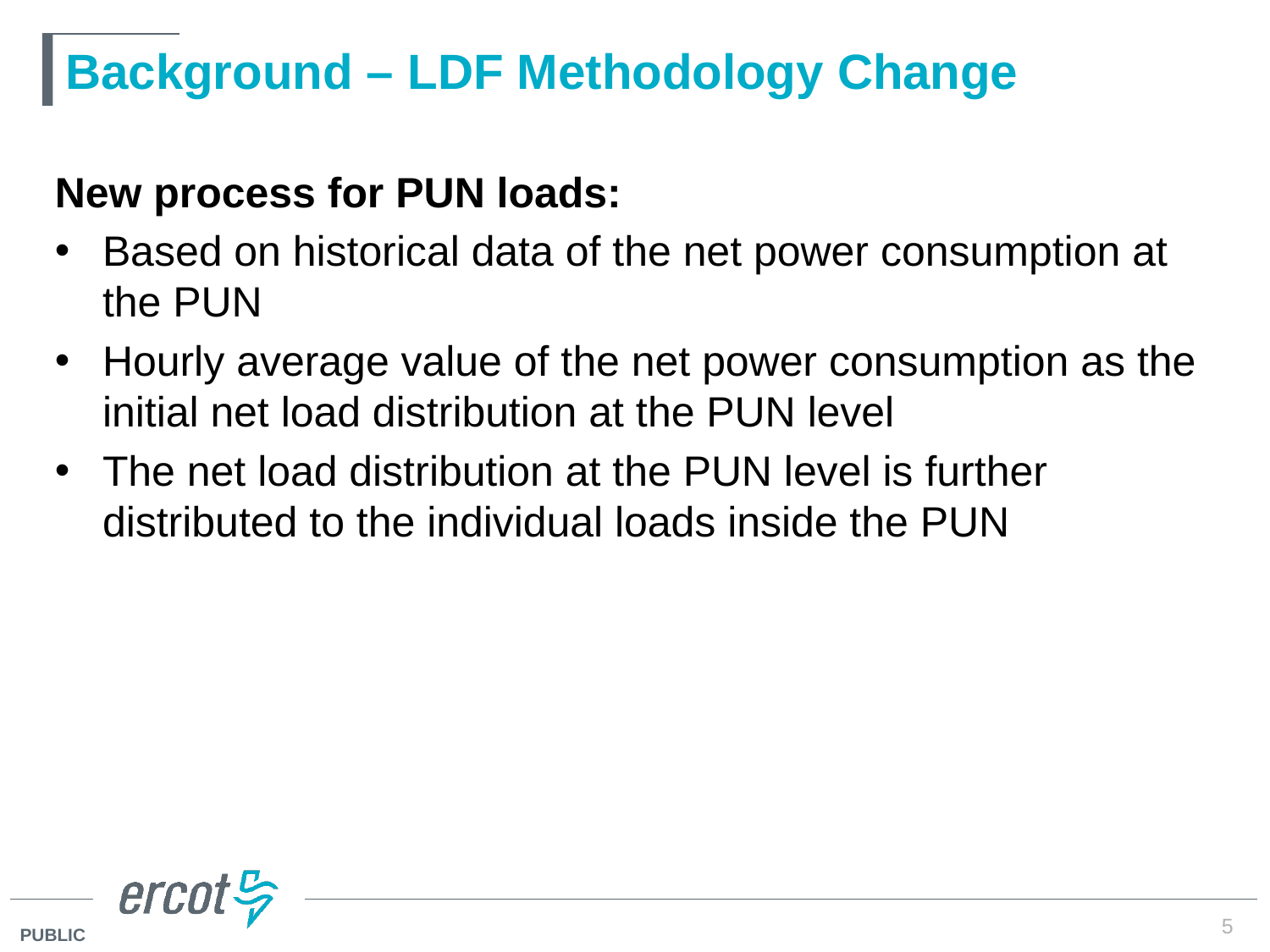

# Background – LDF Methodology Change
New process for PUN loads:
Based on historical data of the net power consumption at the PUN
Hourly average value of the net power consumption as the initial net load distribution at the PUN level
The net load distribution at the PUN level is further distributed to the individual loads inside the PUN
5